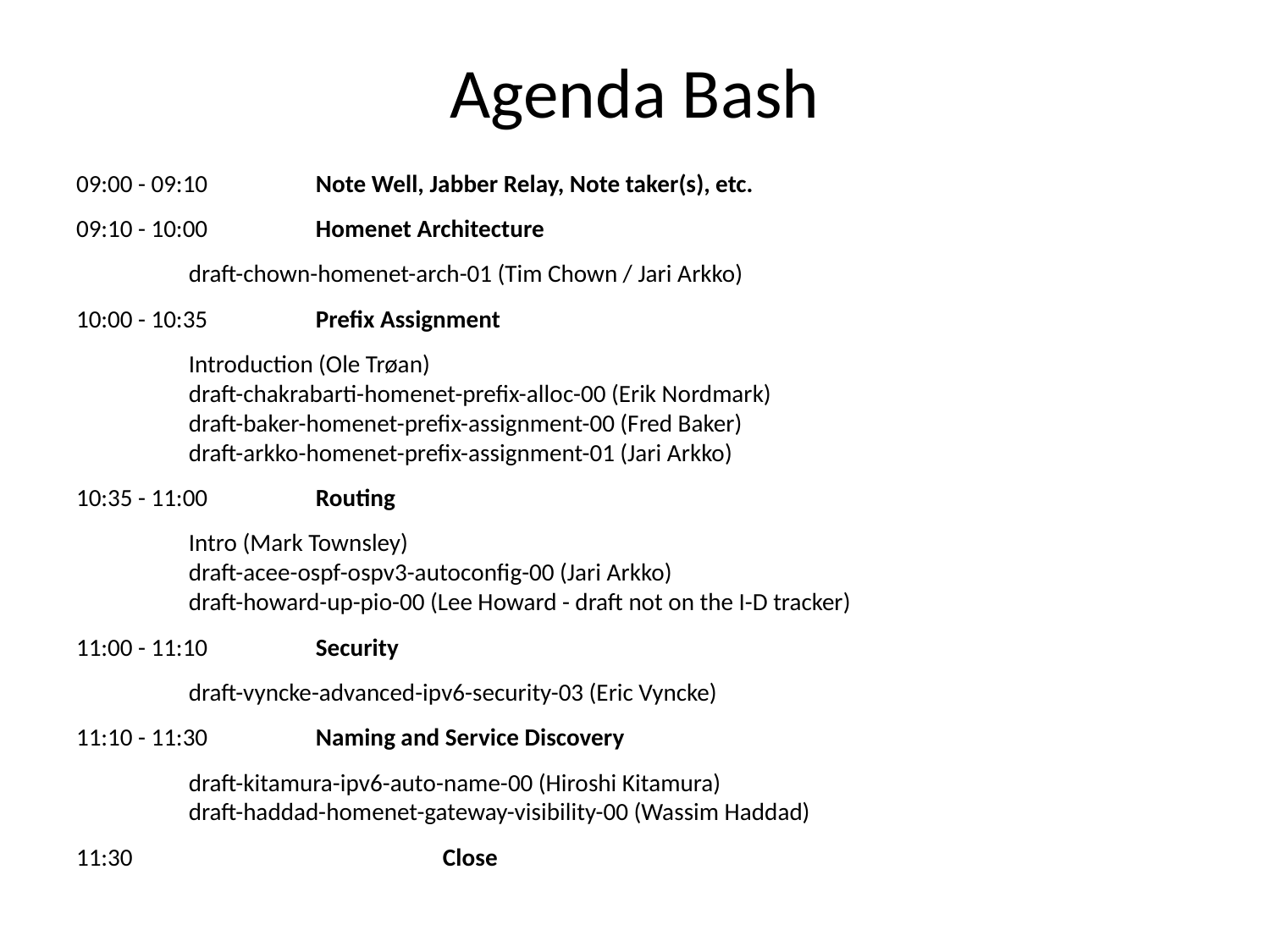

# Agenda Bash
09:00 - 09:10	Note Well, Jabber Relay, Note taker(s), etc.
09:10 - 10:00	Homenet Architecture
	draft-chown-homenet-arch-01 (Tim Chown / Jari Arkko)
10:00 - 10:35	Prefix Assignment
	Introduction (Ole Trøan)
draft-chakrabarti-homenet-prefix-alloc-00 (Erik Nordmark)
draft-baker-homenet-prefix-assignment-00 (Fred Baker)
draft-arkko-homenet-prefix-assignment-01 (Jari Arkko)
10:35 - 11:00	Routing
	Intro (Mark Townsley)
draft-acee-ospf-ospv3-autoconfig-00 (Jari Arkko)
draft-howard-up-pio-00 (Lee Howard - draft not on the I-D tracker)
11:00 - 11:10	Security
	draft-vyncke-advanced-ipv6-security-03 (Eric Vyncke)
11:10 - 11:30	Naming and Service Discovery
	draft-kitamura-ipv6-auto-name-00 (Hiroshi Kitamura)
draft-haddad-homenet-gateway-visibility-00 (Wassim Haddad)
11:30 			Close